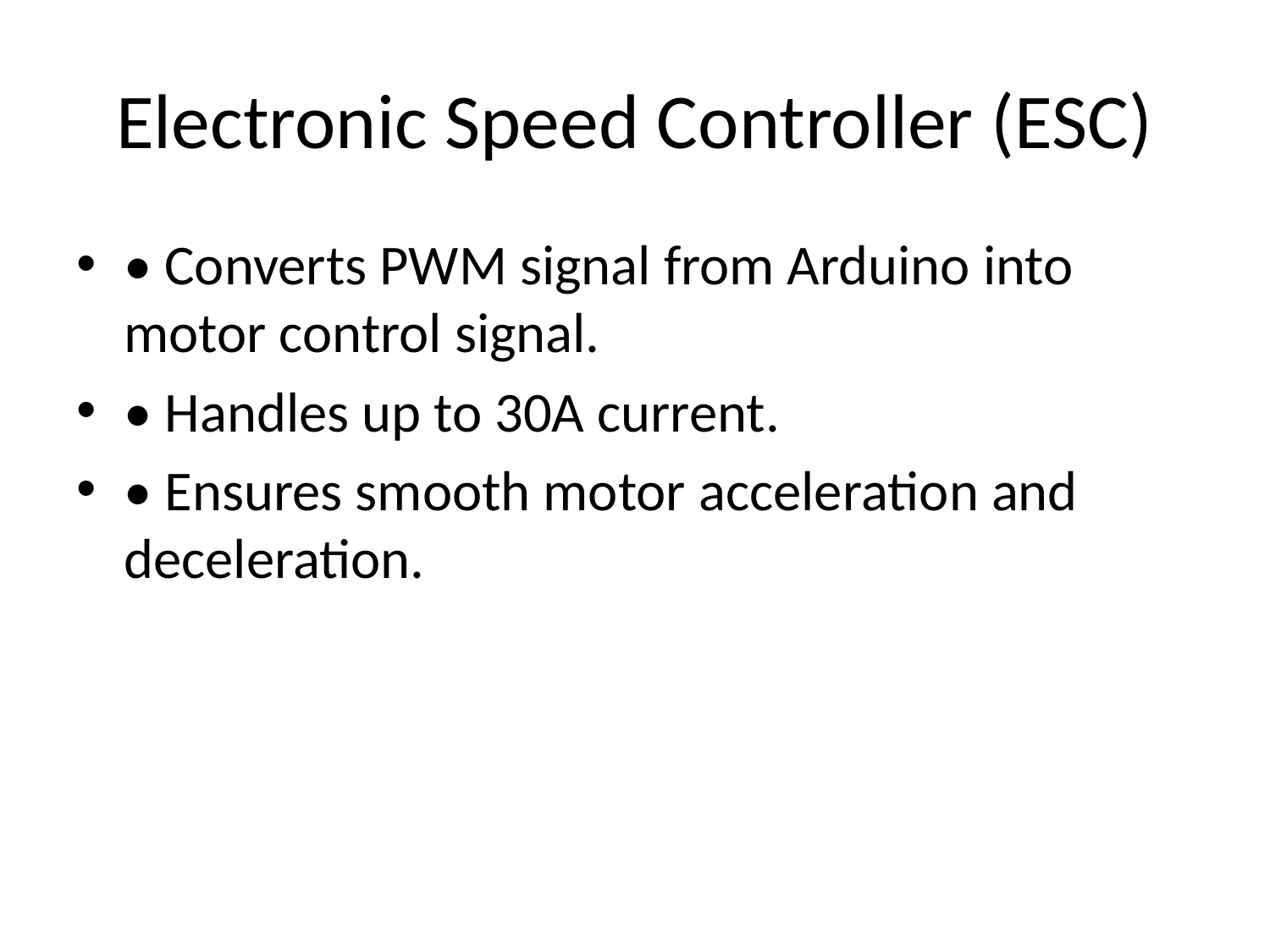

# Electronic Speed Controller (ESC)
• Converts PWM signal from Arduino into motor control signal.
• Handles up to 30A current.
• Ensures smooth motor acceleration and deceleration.